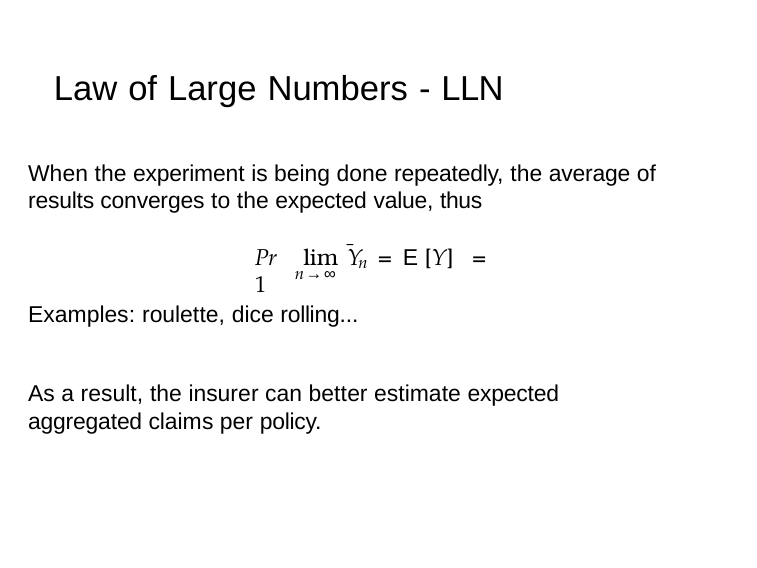

# Law of Large Numbers - LLN
When the experiment is being done repeatedly, the average of results converges to the expected value, thus

¯
Pr	lim Y = E [Y]  = 1
n
n→∞
Examples: roulette, dice rolling...

As a result, the insurer can better estimate expected aggregated claims per policy.